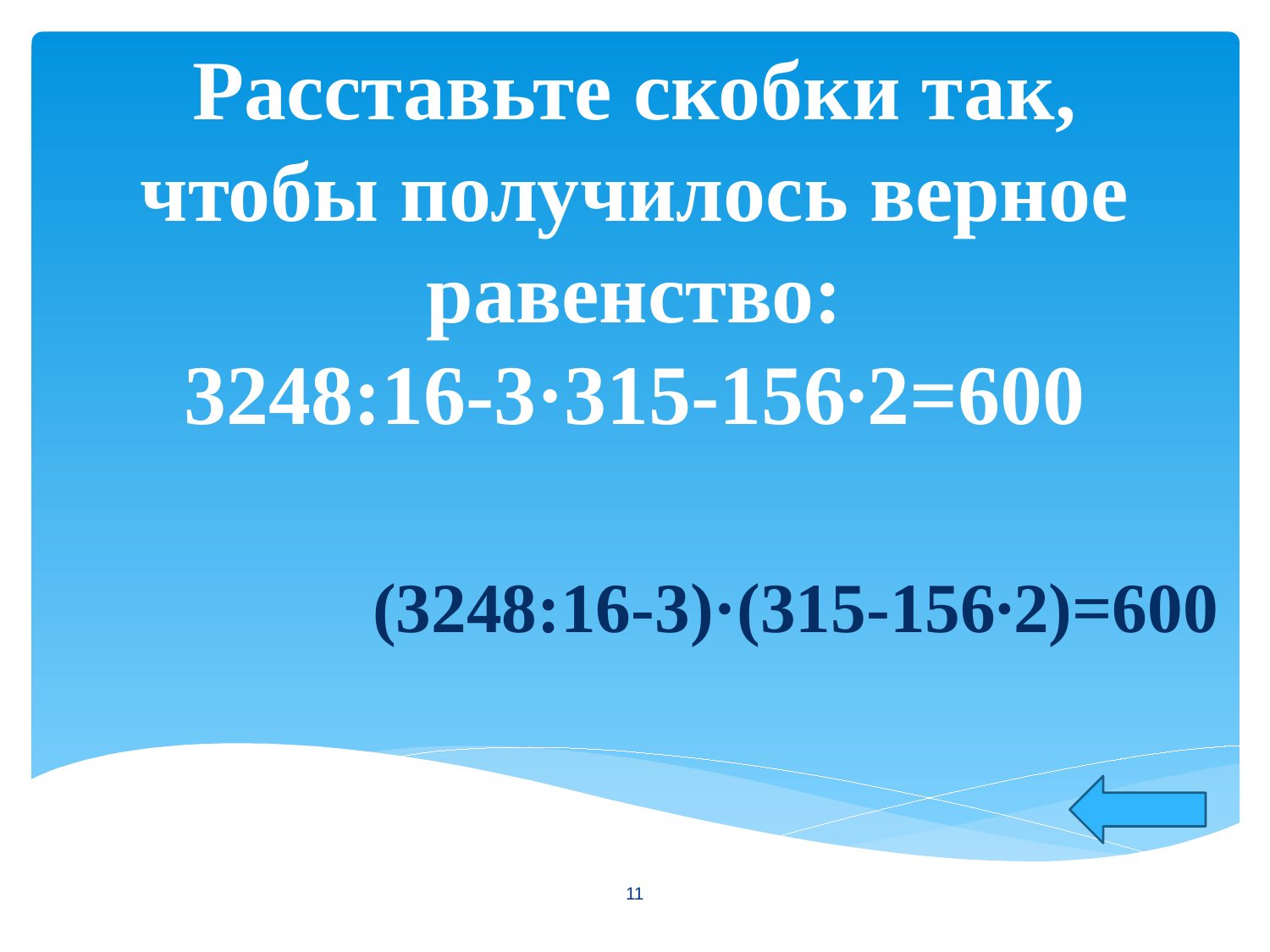

# Расставьте скобки так, чтобы получилось верное равенство: 3248:16-3·315-156∙2=600
(3248:16-3)·(315-156∙2)=600

11